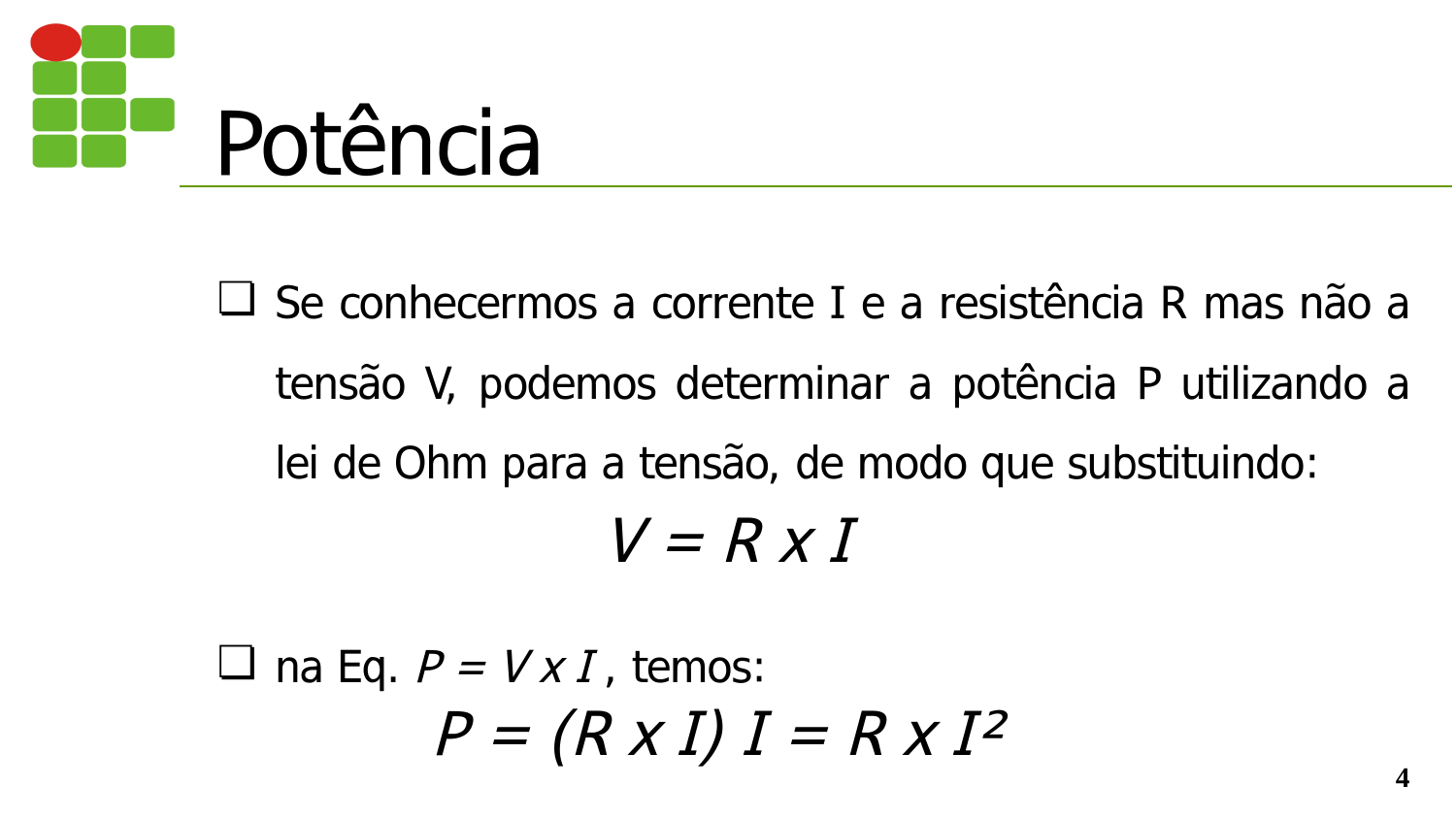

# Potência
Se conhecermos a corrente I e a resistência R mas não a tensão V, podemos determinar a potência P utilizando a lei de Ohm para a tensão, de modo que substituindo:
V = R x I
na Eq. P = V x I , temos:
P = (R x I) I = R x I²
4